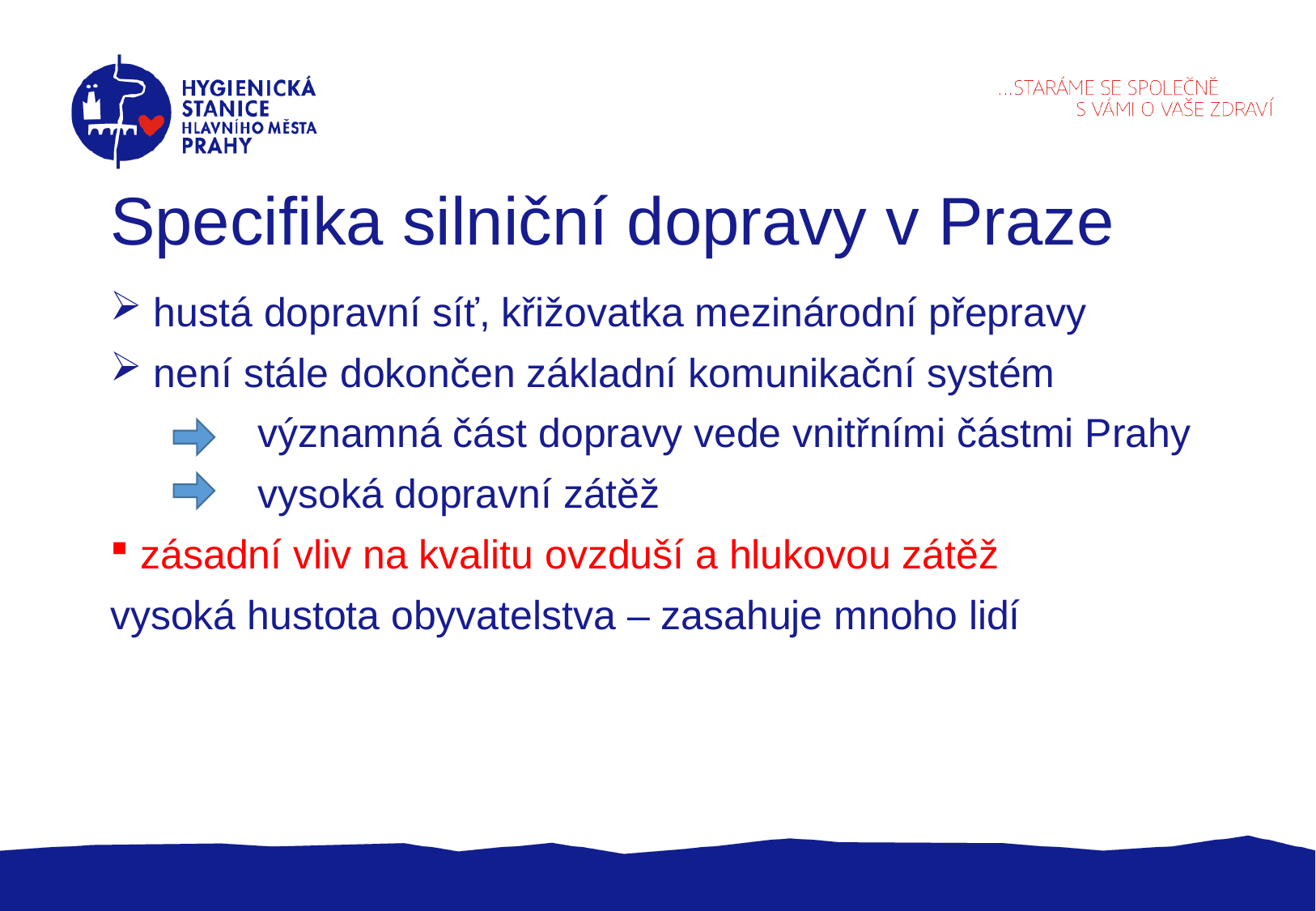

# Specifika silniční dopravy v Praze
 hustá dopravní síť, křižovatka mezinárodní přepravy
 není stále dokončen základní komunikační systém
             významná část dopravy vede vnitřními částmi Prahy
             vysoká dopravní zátěž
zásadní vliv na kvalitu ovzduší a hlukovou zátěž
vysoká hustota obyvatelstva – zasahuje mnoho lidí